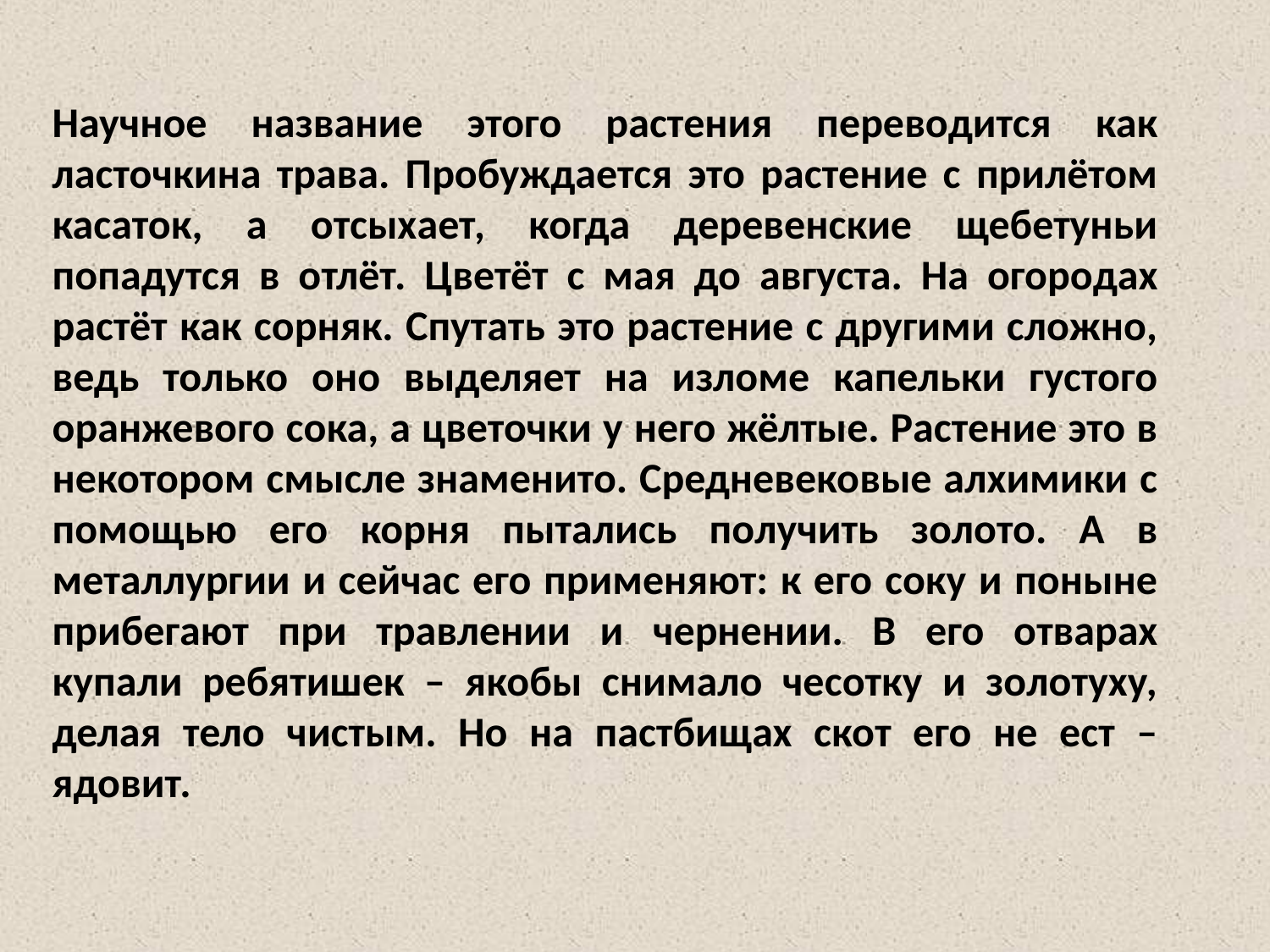

Научное название этого растения переводится как ласточкина трава. Пробуждается это растение с прилётом касаток, а отсыхает, когда деревенские щебетуньи попадутся в отлёт. Цветёт с мая до августа. На огородах растёт как сорняк. Спутать это растение с другими сложно, ведь только оно выделяет на изломе капельки густого оранжевого сока, а цветочки у него жёлтые. Растение это в некотором смысле знаменито. Средневековые алхимики с помощью его корня пытались получить золото. А в металлургии и сейчас его применяют: к его соку и поныне прибегают при травлении и чернении. В его отварах купали ребятишек – якобы снимало чесотку и золотуху, делая тело чистым. Но на пастбищах скот его не ест – ядовит.